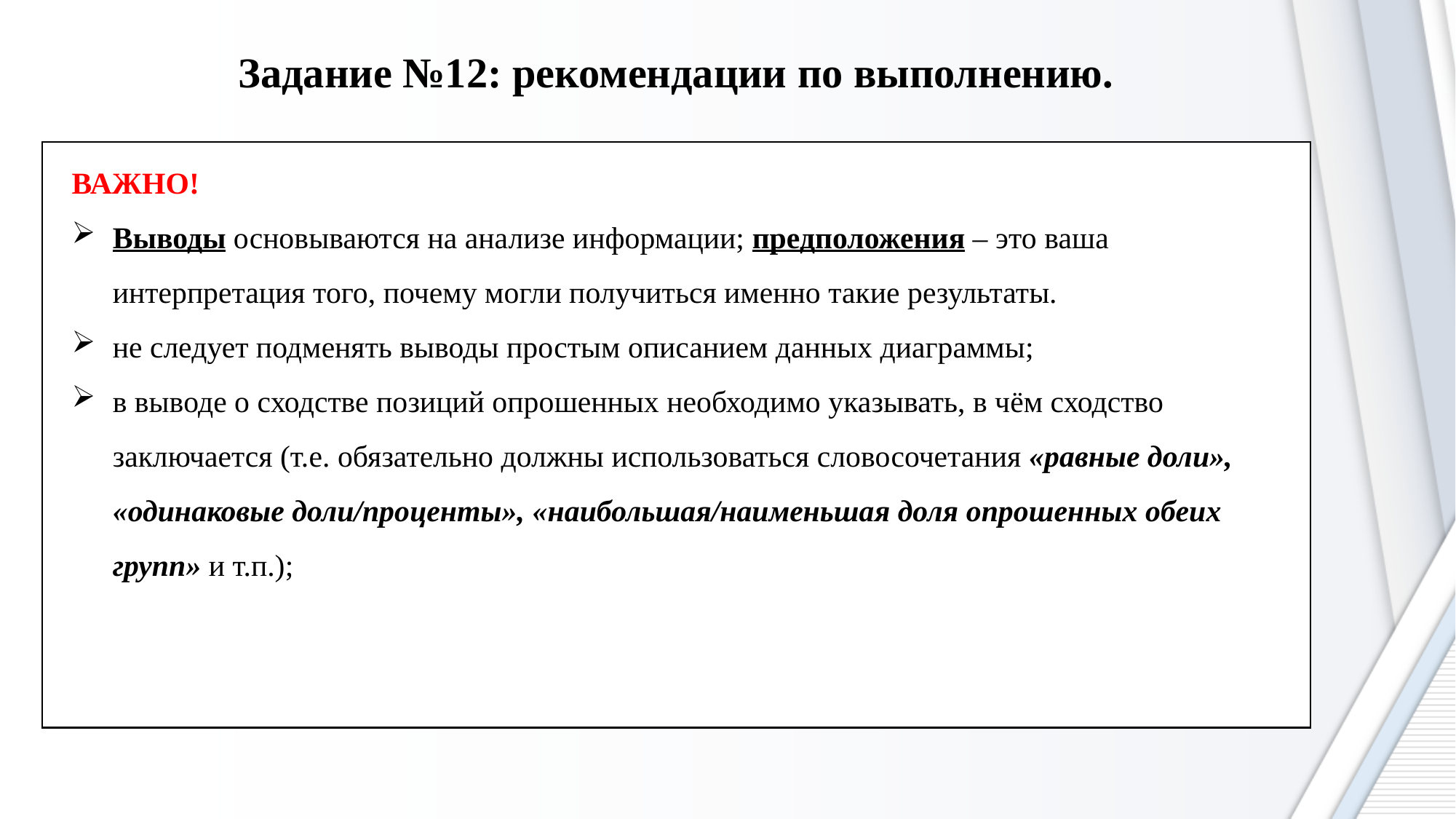

Задание №12: рекомендации по выполнению.

ВАЖНО!
Выводы основываются на анализе информации; предположения – это ваша интерпретация того, почему могли получиться именно такие результаты.
не следует подменять выводы простым описанием данных диаграммы;
в выводе о сходстве позиций опрошенных необходимо указывать, в чём сходство заключается (т.е. обязательно должны использоваться словосочетания «равные доли», «одинаковые доли/проценты», «наибольшая/наименьшая доля опрошенных обеих групп» и т.п.);